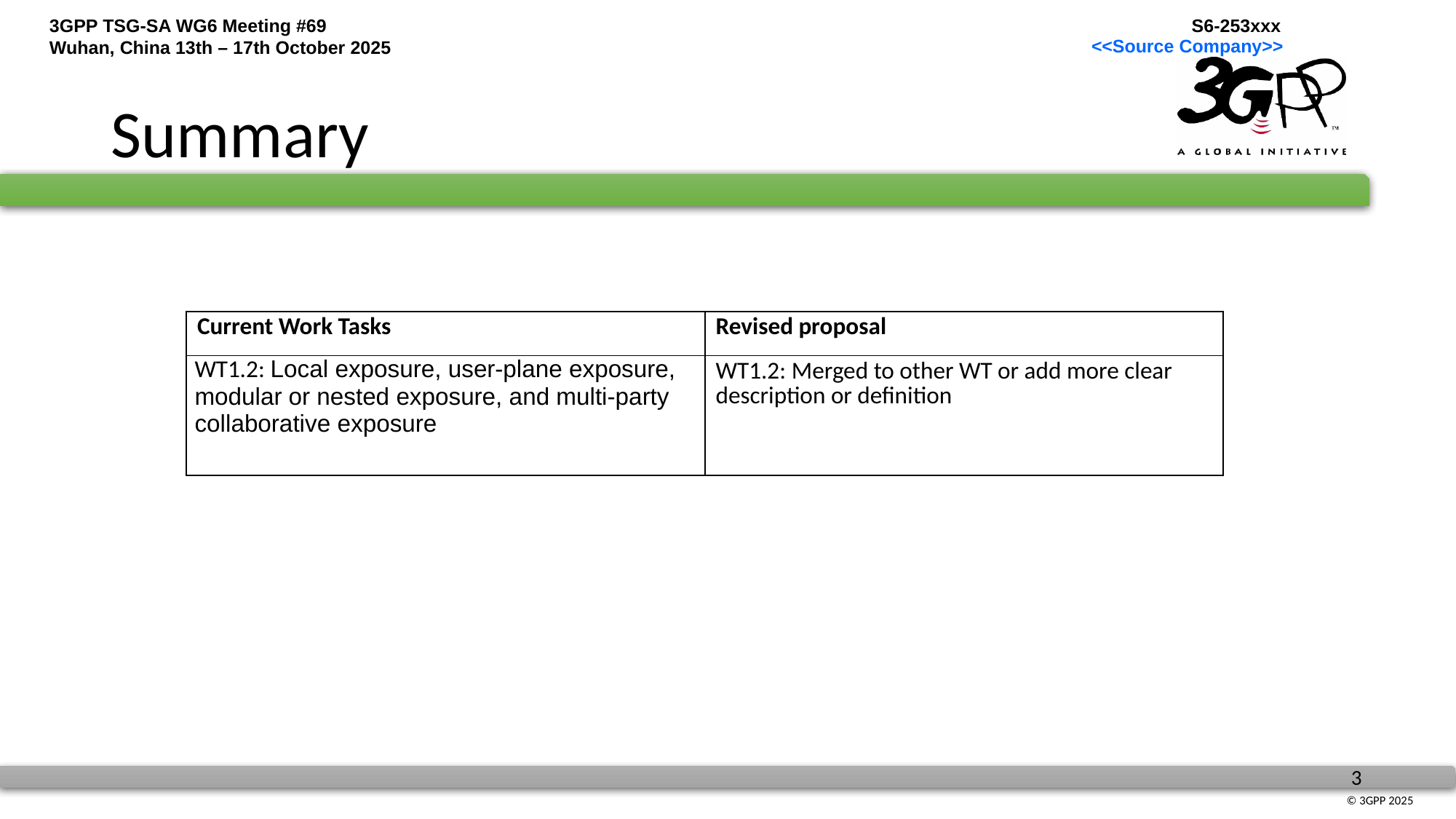

# Summary
| Current Work Tasks | Revised proposal |
| --- | --- |
| WT1.2: Local exposure, user-plane exposure, modular or nested exposure, and multi-party collaborative exposure | WT1.2: Merged to other WT or add more clear description or definition |